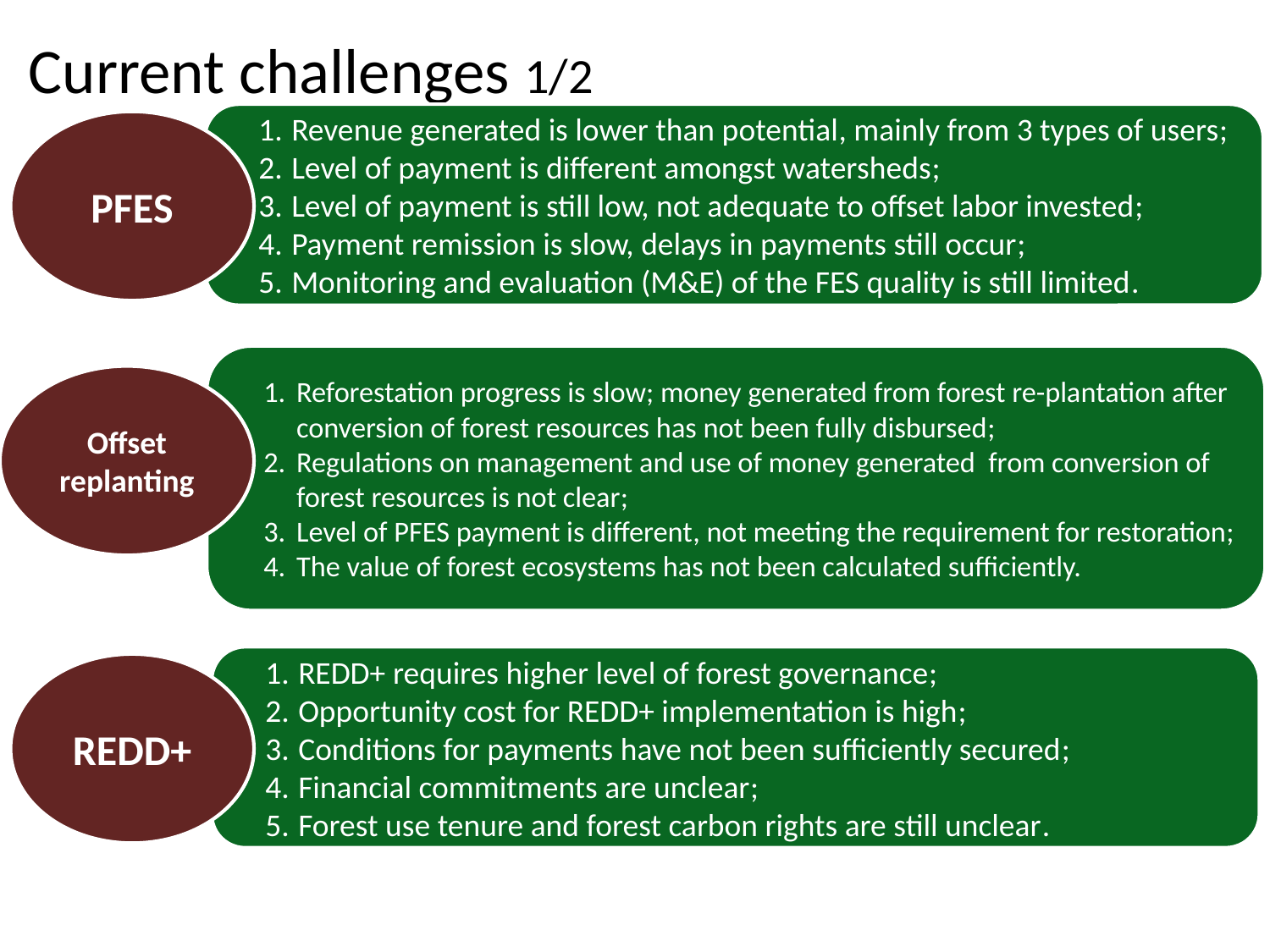

Current challenges 1/2
Revenue generated is lower than potential, mainly from 3 types of users;
Level of payment is different amongst watersheds;
Level of payment is still low, not adequate to offset labor invested;
Payment remission is slow, delays in payments still occur;
Monitoring and evaluation (M&E) of the FES quality is still limited.
PFES
Reforestation progress is slow; money generated from forest re-plantation after conversion of forest resources has not been fully disbursed;
Regulations on management and use of money generated  from conversion of forest resources is not clear;
Level of PFES payment is different, not meeting the requirement for restoration;
The value of forest ecosystems has not been calculated sufficiently.
Offset replanting
REDD+ requires higher level of forest governance;
Opportunity cost for REDD+ implementation is high;
Conditions for payments have not been sufficiently secured;
Financial commitments are unclear;
Forest use tenure and forest carbon rights are still unclear.
REDD+